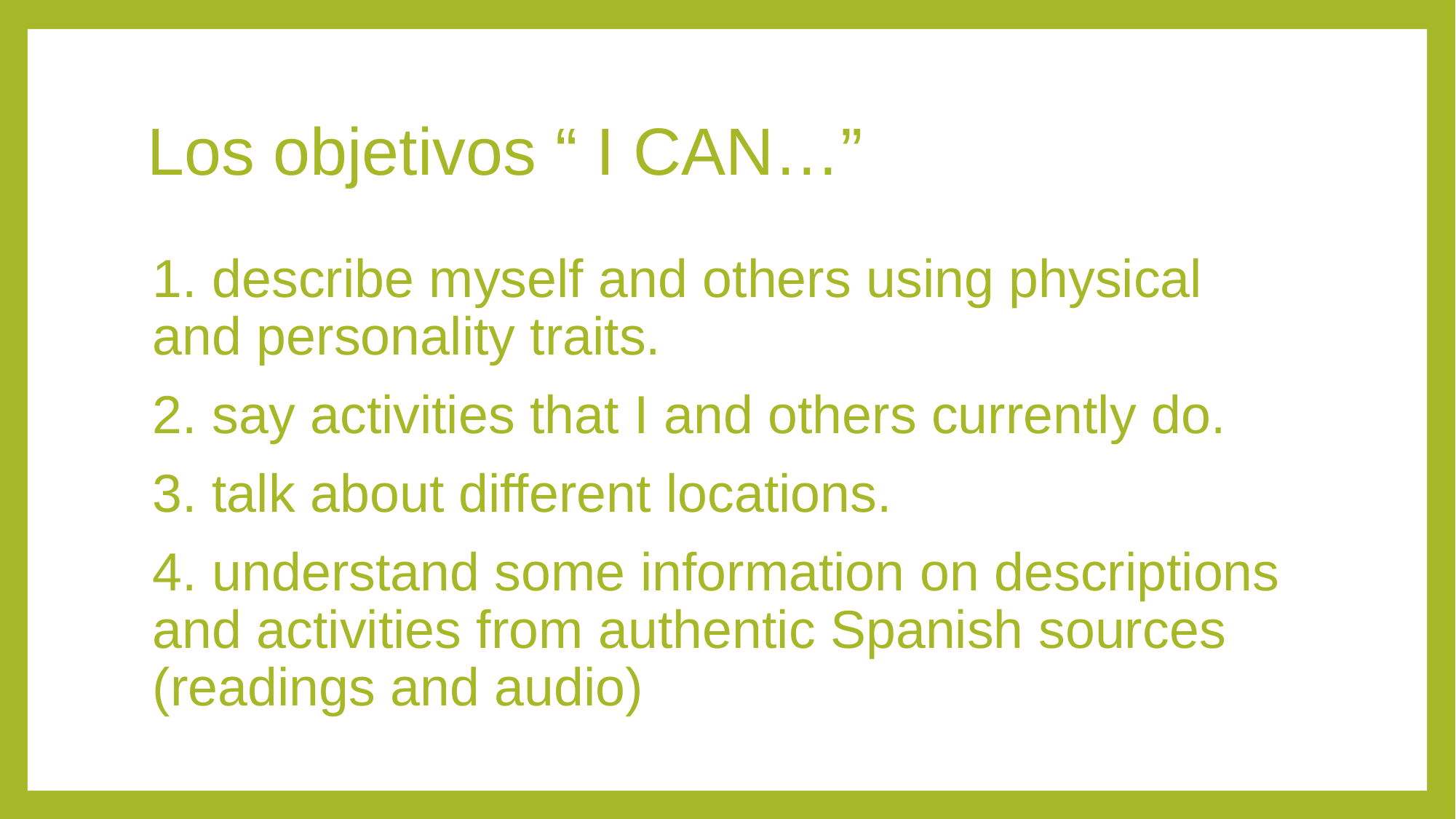

# Los objetivos “ I CAN…”
1. describe myself and others using physical and personality traits.
2. say activities that I and others currently do.
3. talk about different locations.
4. understand some information on descriptions and activities from authentic Spanish sources (readings and audio)